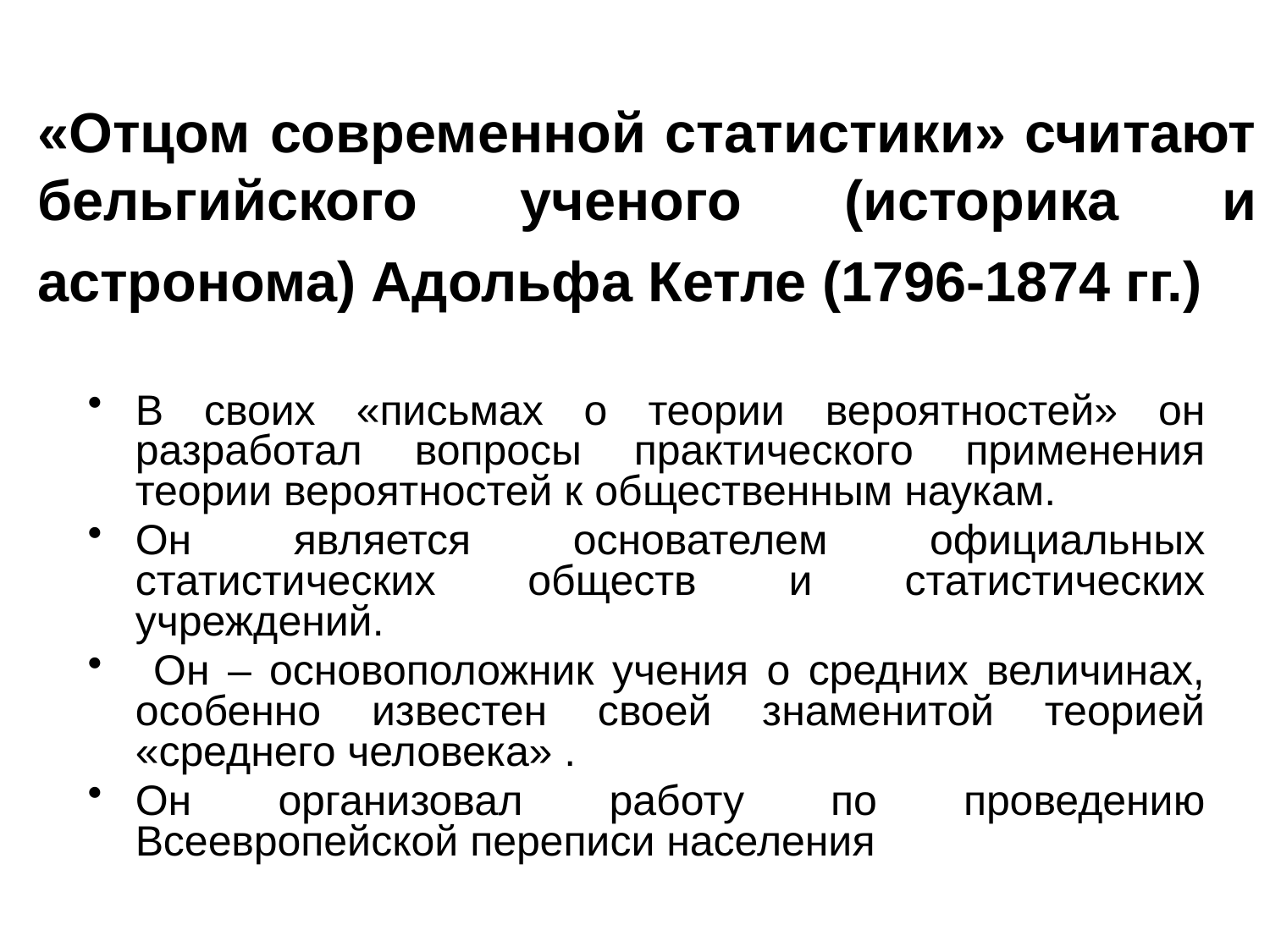

# «Отцом современной статистики» считают бельгийского ученого (историка и астронома) Адольфа Кетле (1796-1874 гг.)
В своих «письмах о теории вероятностей» он разработал вопросы практического применения теории вероятностей к общественным наукам.
Он является основателем официальных статистических обществ и статистических учреждений.
 Он – основоположник учения о средних величинах, особенно известен своей знаменитой теорией «среднего человека» .
Он организовал работу по проведению Всеевропейской переписи населения